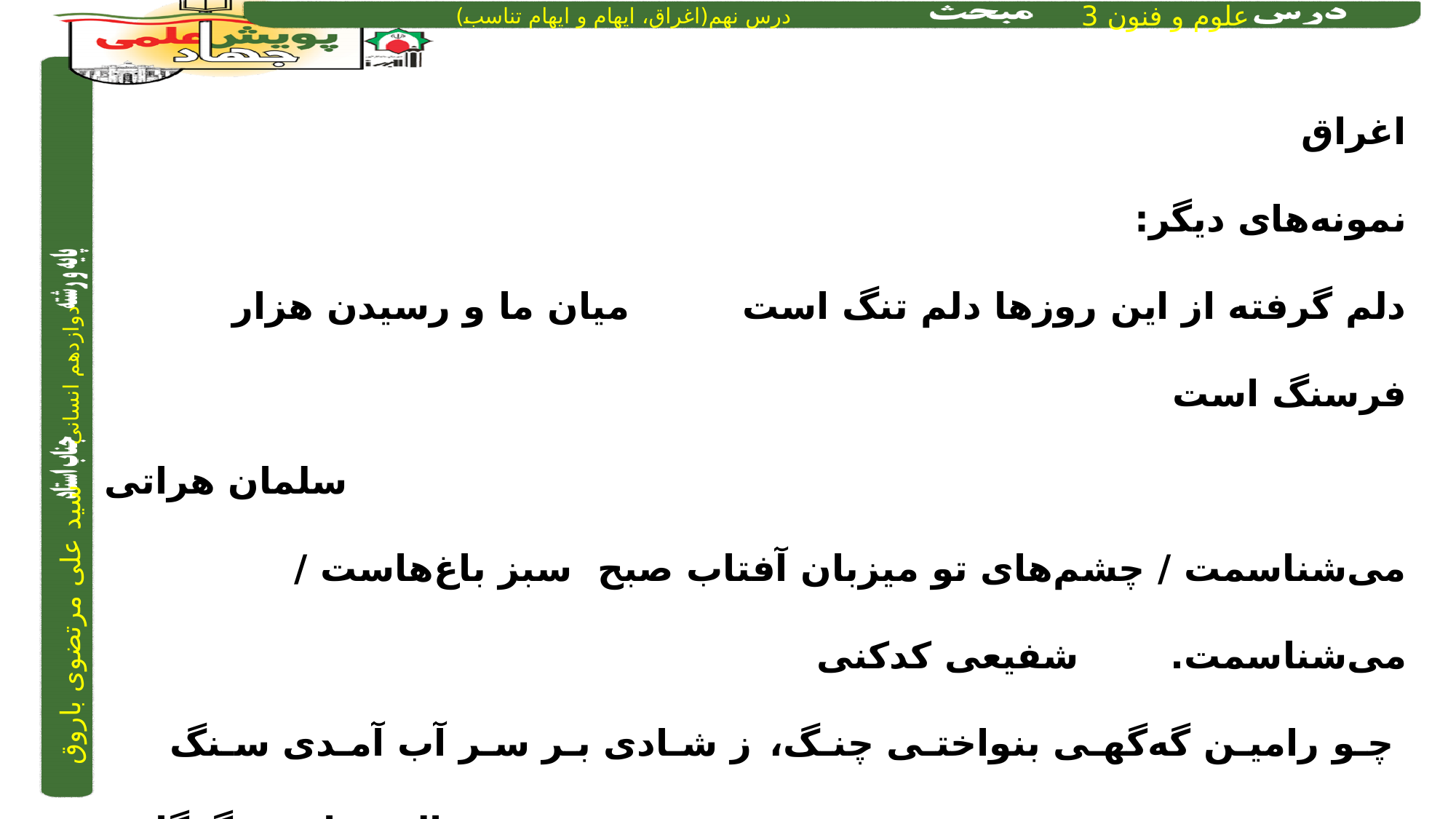

اغراق
نمونه‌های دیگر:
دلم گرفته از این روزها دلم تنگ است		 میان ما و رسیدن هزار فرسنگ است
سلمان هراتی
می‌شناسمت / چشم‌های تو میزبان آفتاب صبح  سبز باغ‌هاست / می‌شناسمت. 		شفیعی کدکنی
 چـو رامیـن گه‌گهـی بنواختـی چنـگ، 		ز شـادی بـر سـر آب آمـدی سـنگ
فخرالدین اسعد گرگانی